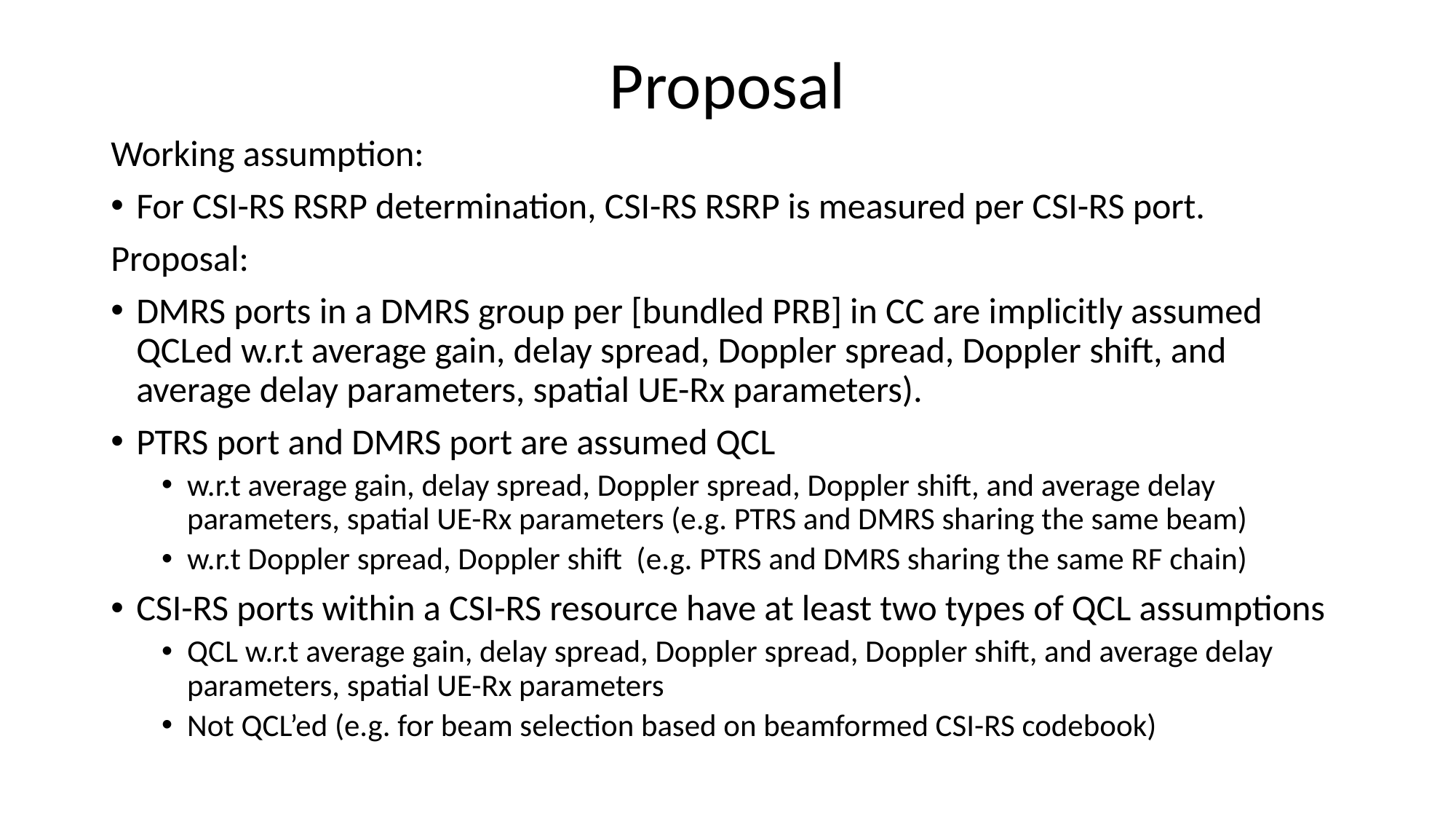

# Proposal
Working assumption:
For CSI-RS RSRP determination, CSI-RS RSRP is measured per CSI-RS port.
Proposal:
DMRS ports in a DMRS group per [bundled PRB] in CC are implicitly assumed QCLed w.r.t average gain, delay spread, Doppler spread, Doppler shift, and average delay parameters, spatial UE-Rx parameters).
PTRS port and DMRS port are assumed QCL
w.r.t average gain, delay spread, Doppler spread, Doppler shift, and average delay parameters, spatial UE-Rx parameters (e.g. PTRS and DMRS sharing the same beam)
w.r.t Doppler spread, Doppler shift  (e.g. PTRS and DMRS sharing the same RF chain)
CSI-RS ports within a CSI-RS resource have at least two types of QCL assumptions
QCL w.r.t average gain, delay spread, Doppler spread, Doppler shift, and average delay parameters, spatial UE-Rx parameters
Not QCL’ed (e.g. for beam selection based on beamformed CSI-RS codebook)